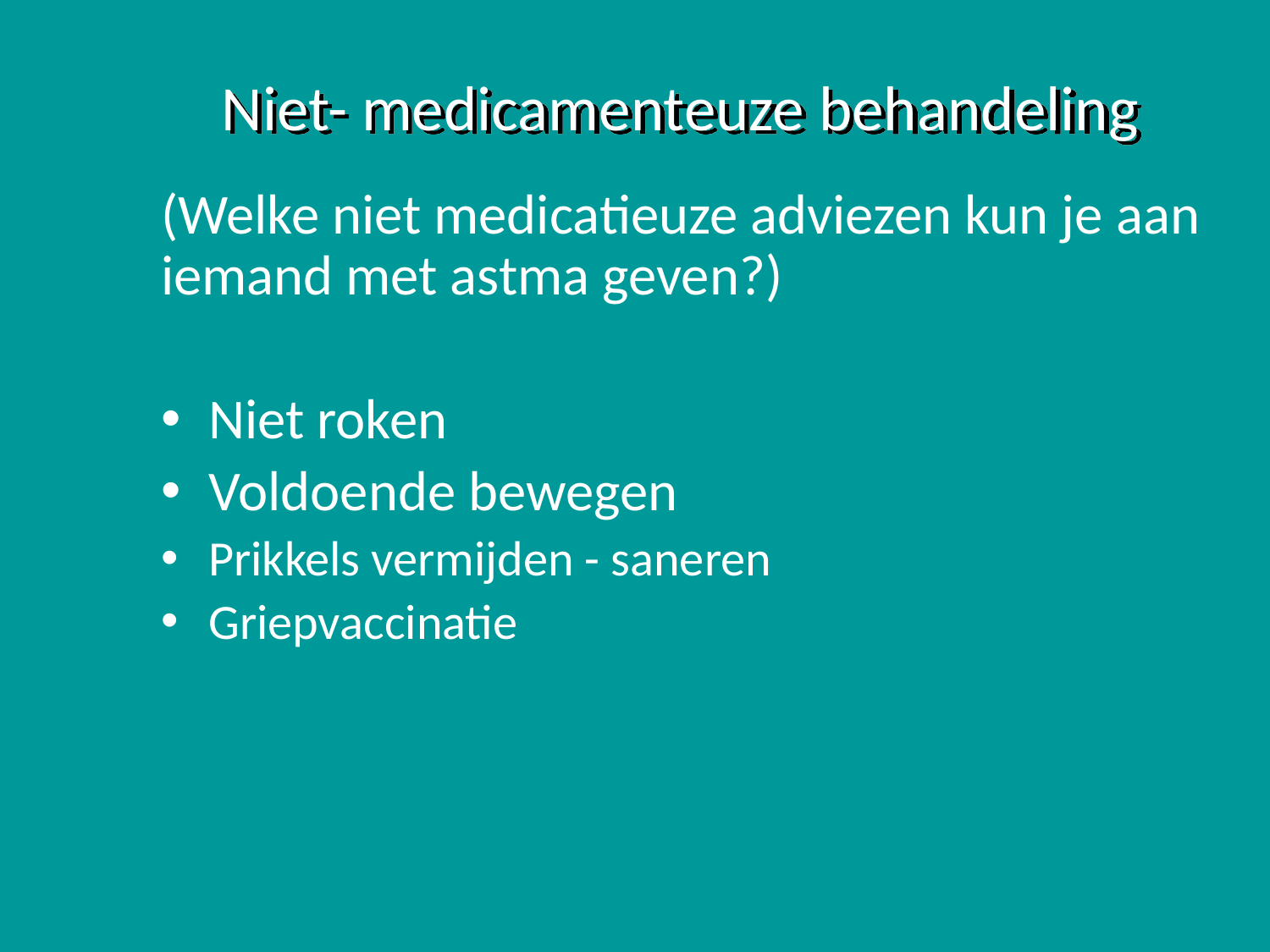

Niet- medicamenteuze behandeling

(Welke niet medicatieuze adviezen kun je aan iemand met astma geven?)

Niet roken
Voldoende bewegen
Prikkels vermijden - saneren
Griepvaccinatie